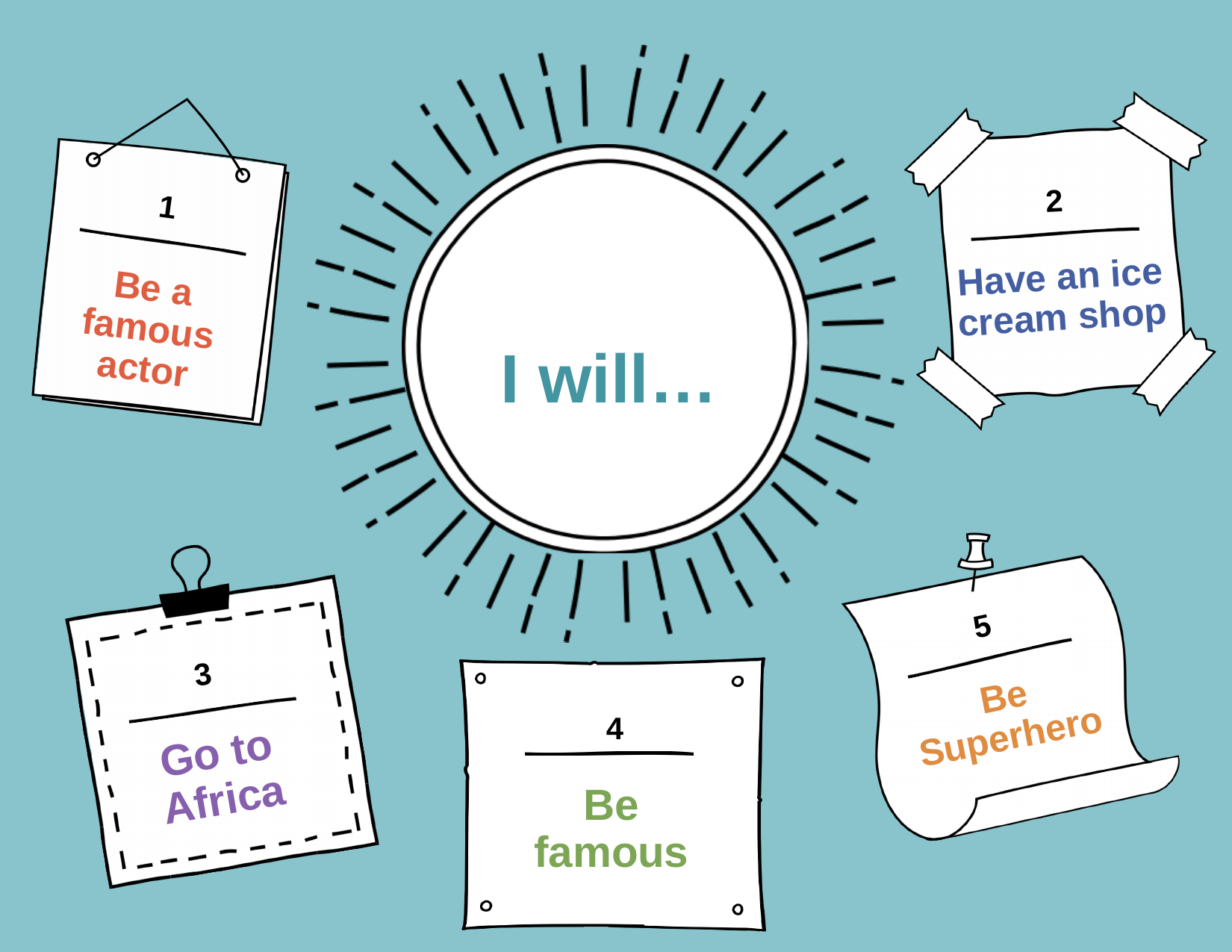

2
1
Have an ice cream shop
Be a famous actor
# I will…
5
3
Be Superhero
4
Go to Africa
Be famous